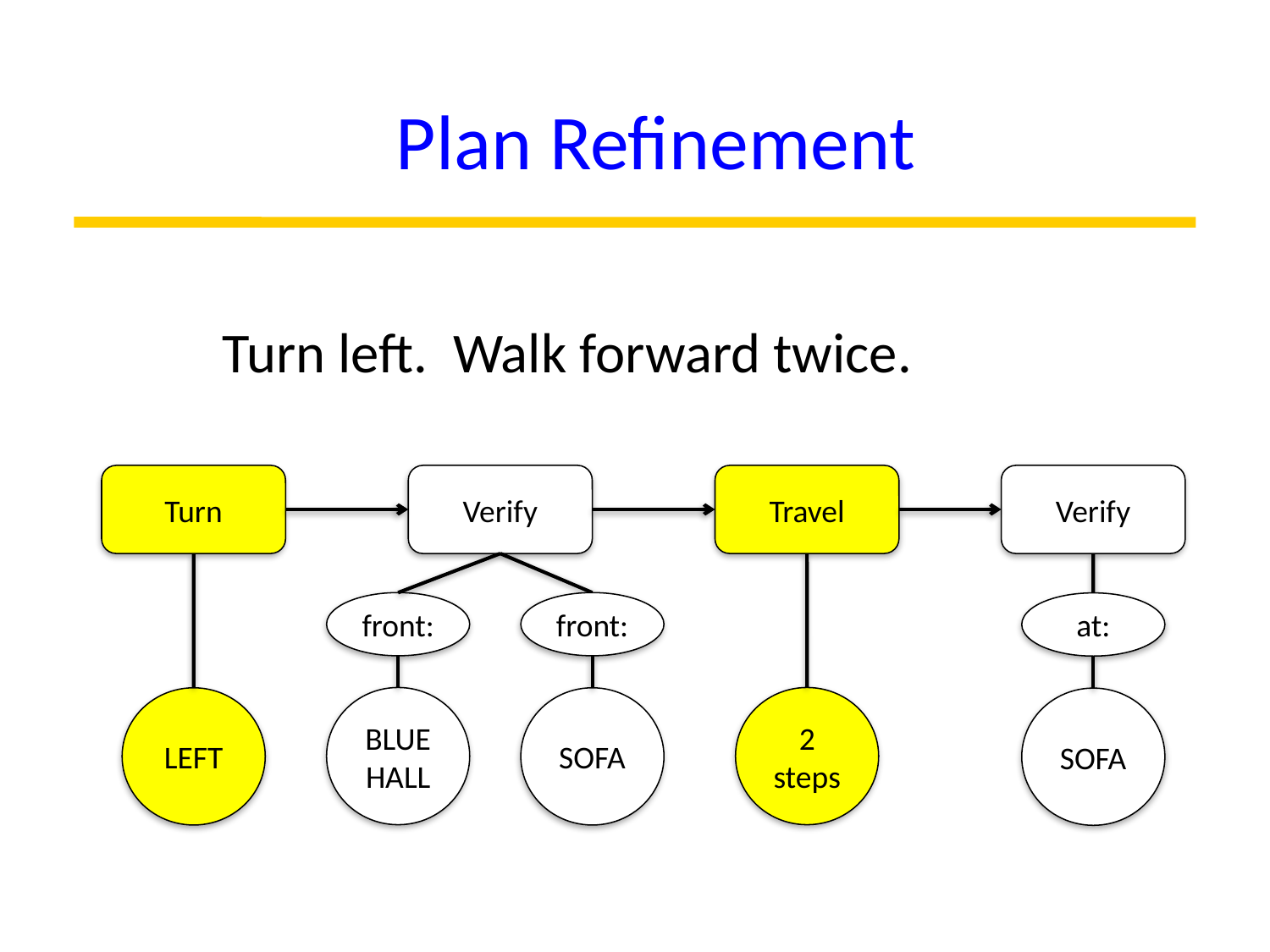

Plan Refinement

Turn left.  Walk forward twice.
Turn
Verify
Travel
Verify
front:
front:
at:
BLUE
HALL
2 steps
LEFT
SOFA
SOFA